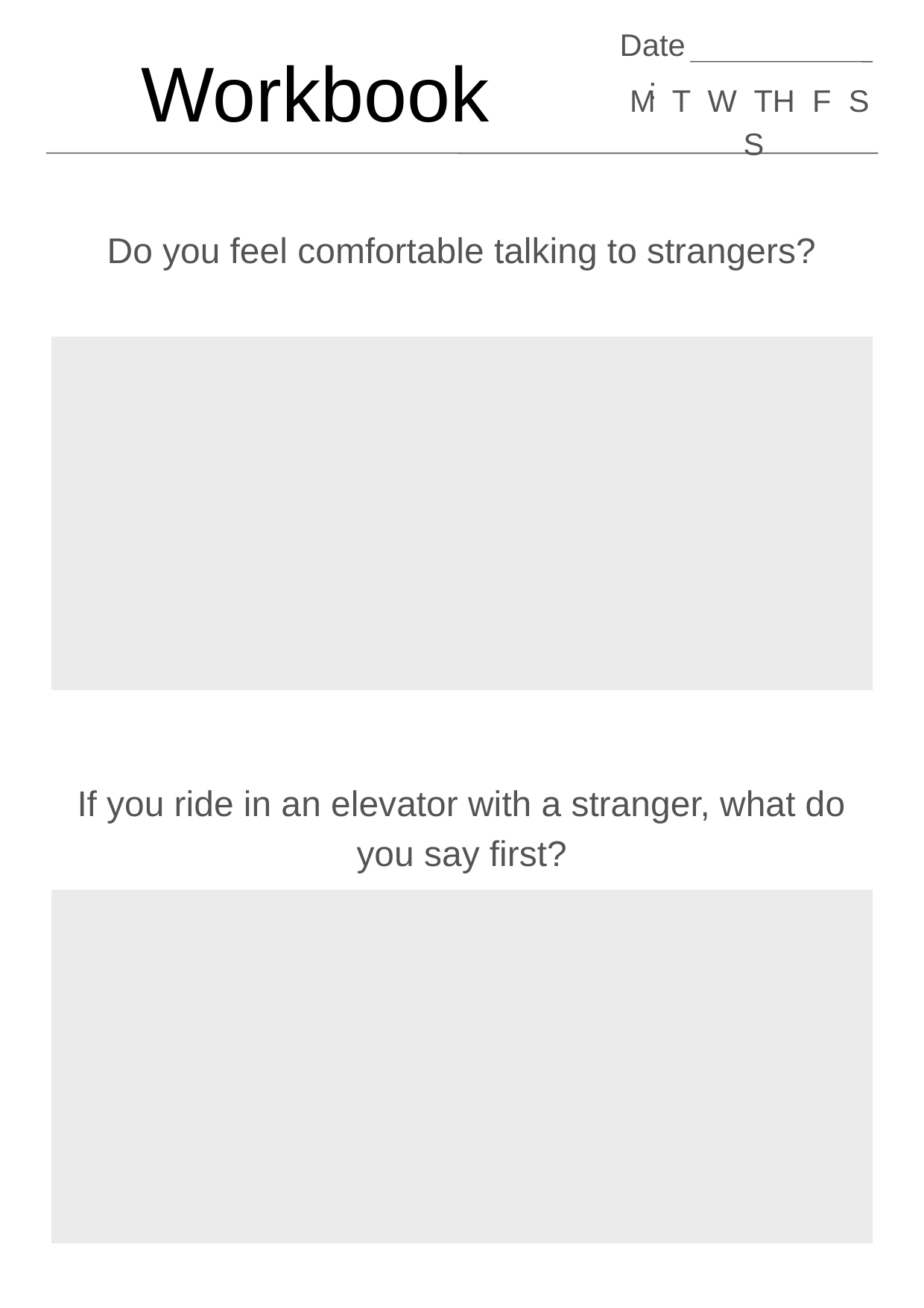

Date:
Workbook

M  T  W  TH  F  S  S

Do you feel comfortable talking to strangers?

If you ride in an elevator with a stranger, what do you say first?